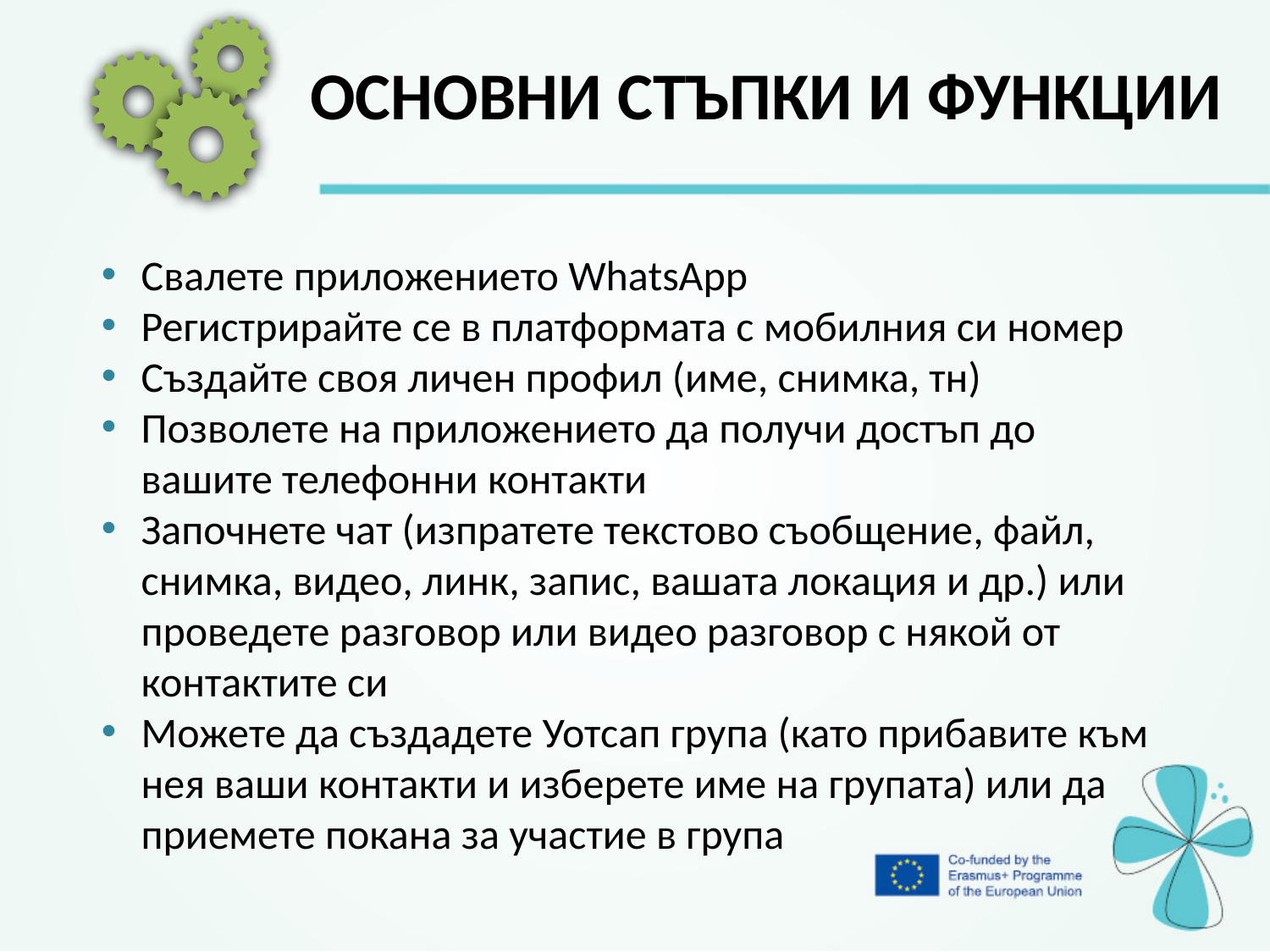

ОСНОВНИ СТЪПКИ И ФУНКЦИИ
Свалете приложението WhatsApp
Регистрирайте се в платформата с мобилния си номер
Създайте своя личен профил (име, снимка, тн)
Позволете на приложението да получи достъп до вашите телефонни контакти
Започнете чат (изпратете текстово съобщение, файл, снимка, видео, линк, запис, вашата локация и др.) или проведете разговор или видео разговор с някой от контактите си
Можете да създадете Уотсап група (като прибавите към нея ваши контакти и изберете име на групата) или да приемете покана за участие в група